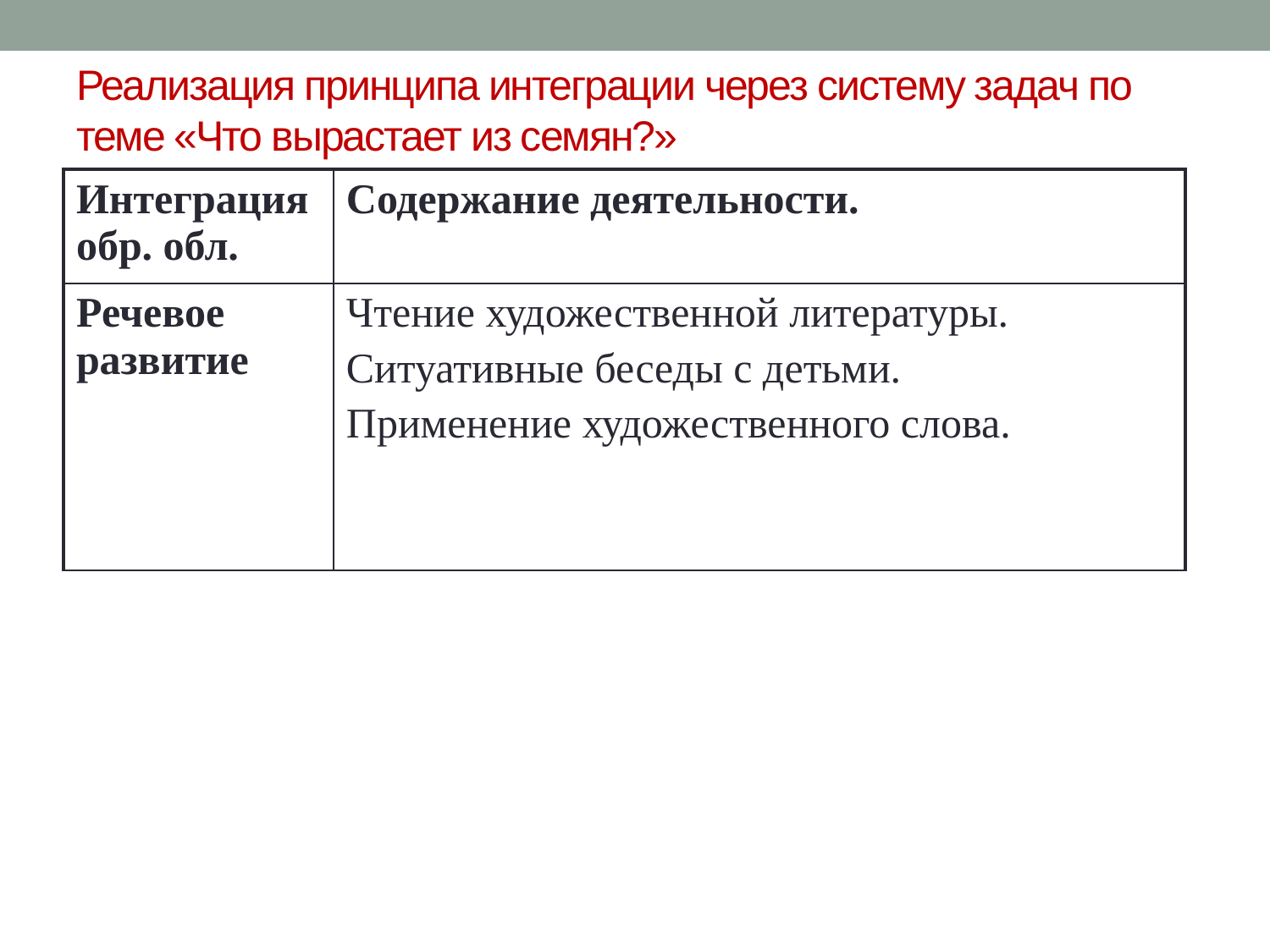

# Реализация принципа интеграции через систему задач по теме «Что вырастает из семян?»
| Интеграция обр. обл. | Содержание деятельности. |
| --- | --- |
| Речевое развитие | Чтение художественной литературы. Ситуативные беседы с детьми. Применение художественного слова. |